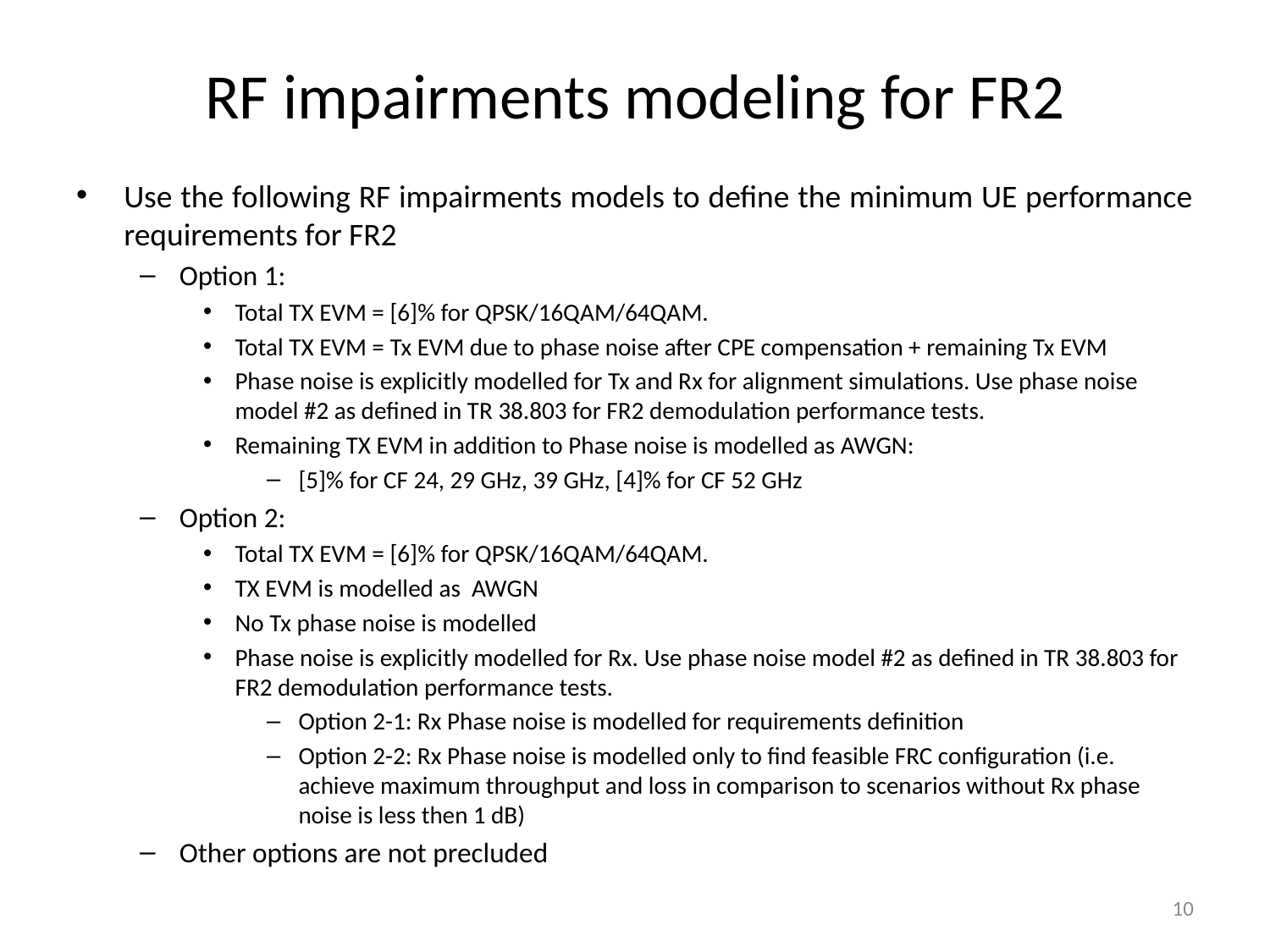

# RF impairments modeling for FR2
Use the following RF impairments models to define the minimum UE performance requirements for FR2
Option 1:
Total TX EVM = [6]% for QPSK/16QAM/64QAM.
Total TX EVM = Tx EVM due to phase noise after CPE compensation + remaining Tx EVM
Phase noise is explicitly modelled for Tx and Rx for alignment simulations. Use phase noise model #2 as defined in TR 38.803 for FR2 demodulation performance tests.
Remaining TX EVM in addition to Phase noise is modelled as AWGN:
[5]% for CF 24, 29 GHz, 39 GHz, [4]% for CF 52 GHz
Option 2:
Total TX EVM = [6]% for QPSK/16QAM/64QAM.
TX EVM is modelled as  AWGN
No Tx phase noise is modelled
Phase noise is explicitly modelled for Rx. Use phase noise model #2 as defined in TR 38.803 for FR2 demodulation performance tests.
Option 2-1: Rx Phase noise is modelled for requirements definition
Option 2-2: Rx Phase noise is modelled only to find feasible FRC configuration (i.e. achieve maximum throughput and loss in comparison to scenarios without Rx phase noise is less then 1 dB)
Other options are not precluded

10